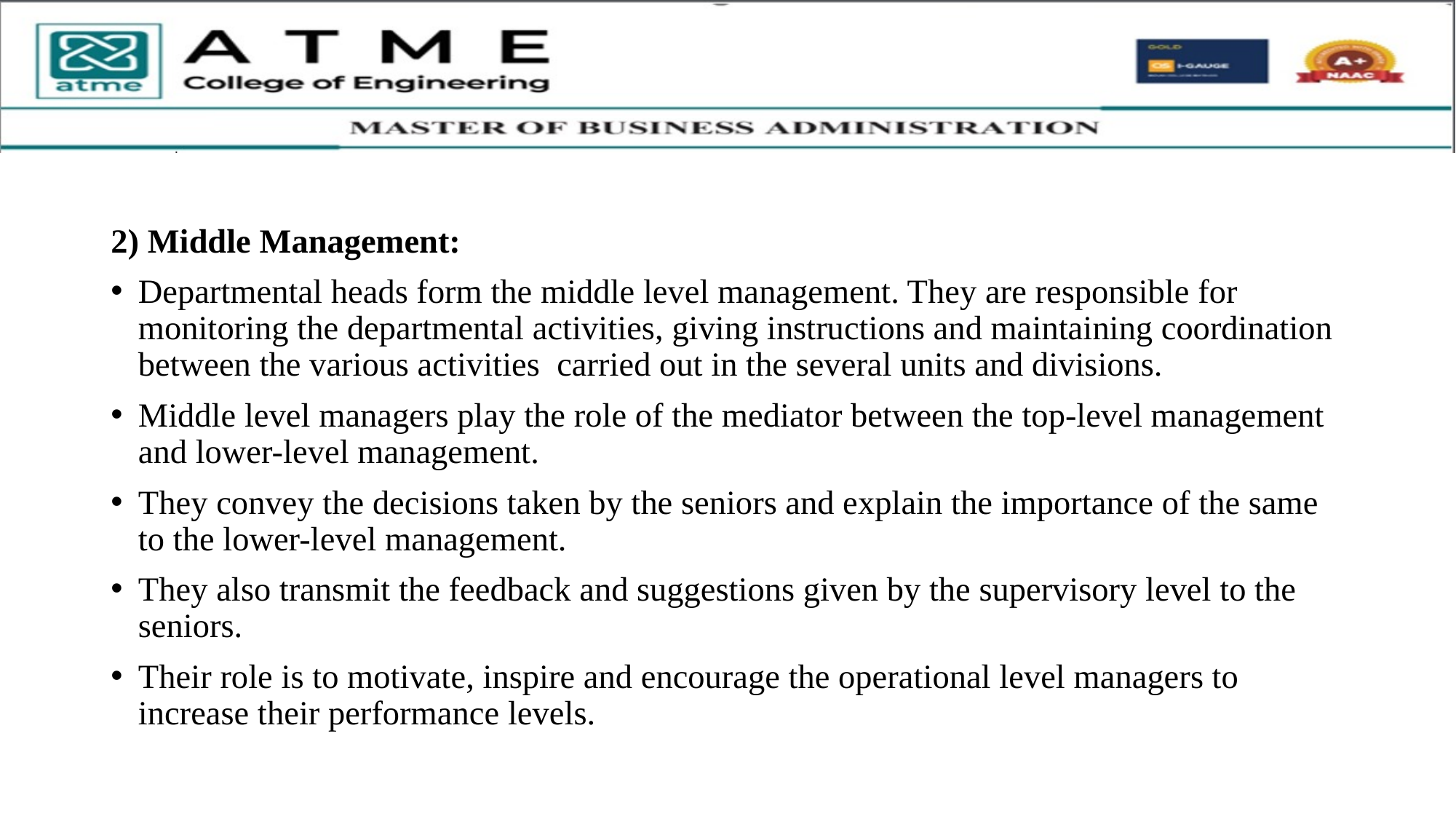

2) Middle Management:
Departmental heads form the middle level management. They are responsible for monitoring the departmental activities, giving instructions and maintaining coordination between the various activities  carried out in the several units and divisions.
Middle level managers play the role of the mediator between the top-level management and lower-level management.
They convey the decisions taken by the seniors and explain the importance of the same to the lower-level management.
They also transmit the feedback and suggestions given by the supervisory level to the seniors.
Their role is to motivate, inspire and encourage the operational level managers to increase their performance levels.